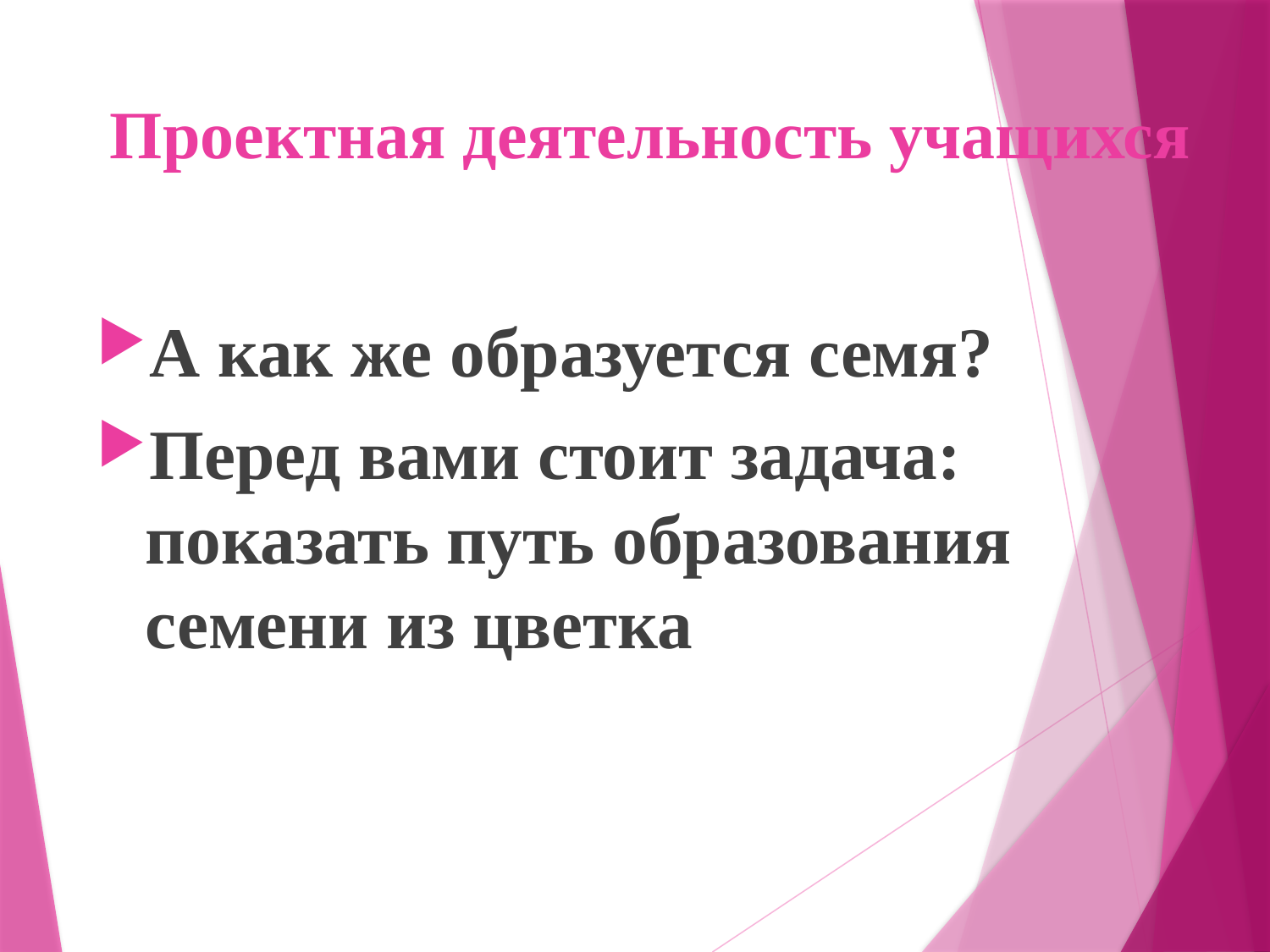

# Проектная деятельность учащихся
А как же образуется семя?
Перед вами стоит задача: показать путь образования семени из цветка